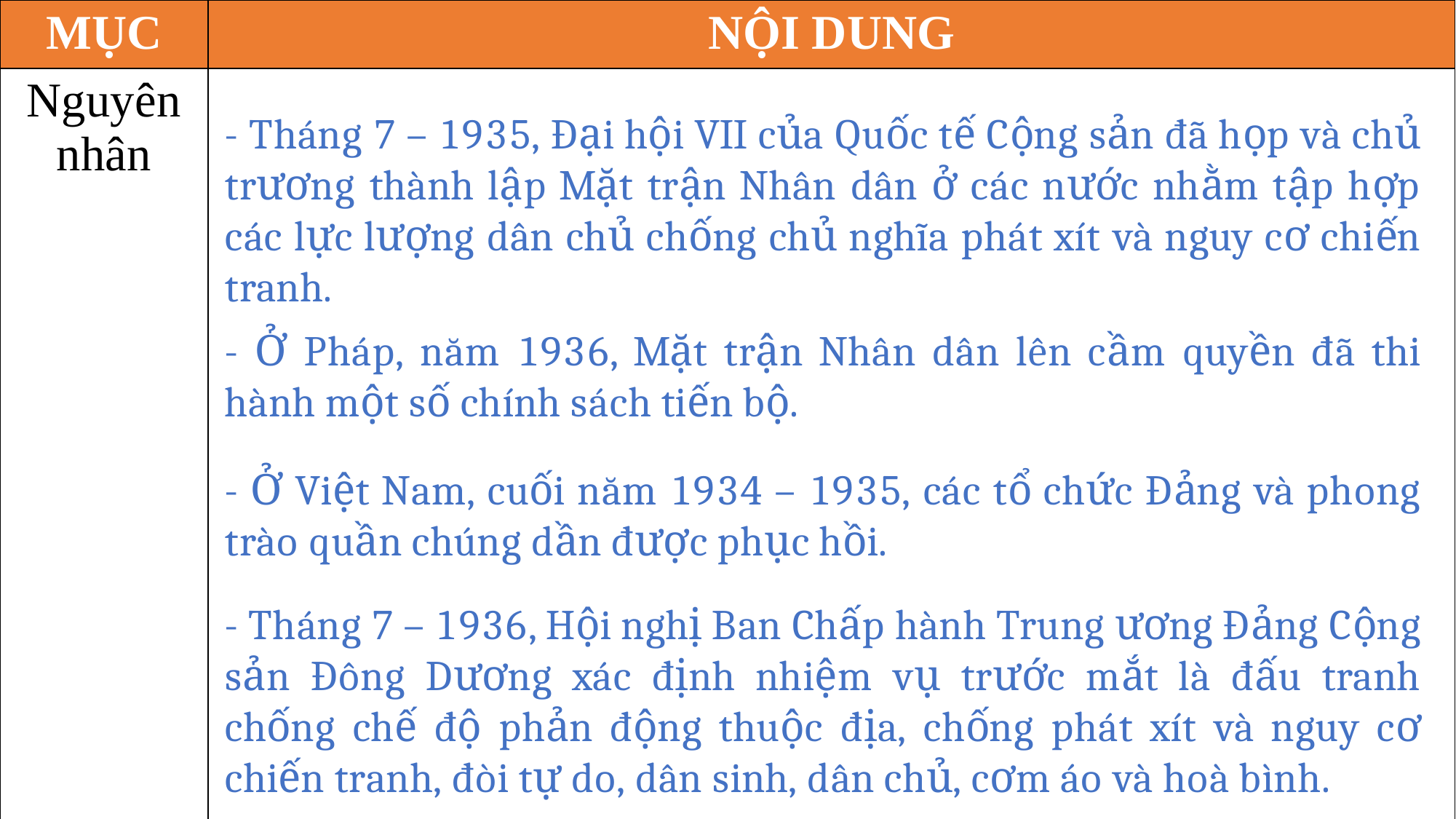

| MỤC | NỘI DUNG |
| --- | --- |
| Nguyên nhân |  |
Quý thầy cô có nhu cầu về các bài giảng PowerPoint và giáo án word lịch sử từ khối 6-12.
Vui lòng liên hệ số điện thoại 0981457911 (cũng là số Zalo).
Ngoài ra còn hỗ trợ về SKKN, biện pháp thi GVG và thao giảng, chuyên đề.
Page: https://www.facebook.com/groups/baigianglichsu

- Tháng 7 – 1935, Đại hội VII của Quốc tế Cộng sản đã họp và chủ trương thành lập Mặt trận Nhân dân ở các nước nhằm tập hợp các lực lượng dân chủ chống chủ nghĩa phát xít và nguy cơ chiến tranh.
- Ở Pháp, năm 1936, Mặt trận Nhân dân lên cầm quyền đã thi hành một số chính sách tiến bộ.
- Ở Việt Nam, cuối năm 1934 – 1935, các tổ chức Đảng và phong trào quần chúng dần được phục hồi.
- Tháng 7 – 1936, Hội nghị Ban Chấp hành Trung ương Đảng Cộng sản Đông Dương xác định nhiệm vụ trước mắt là đấu tranh chống chế độ phản động thuộc địa, chống phát xít và nguy cơ chiến tranh, đòi tự do, dân sinh, dân chủ, cơm áo và hoà bình.